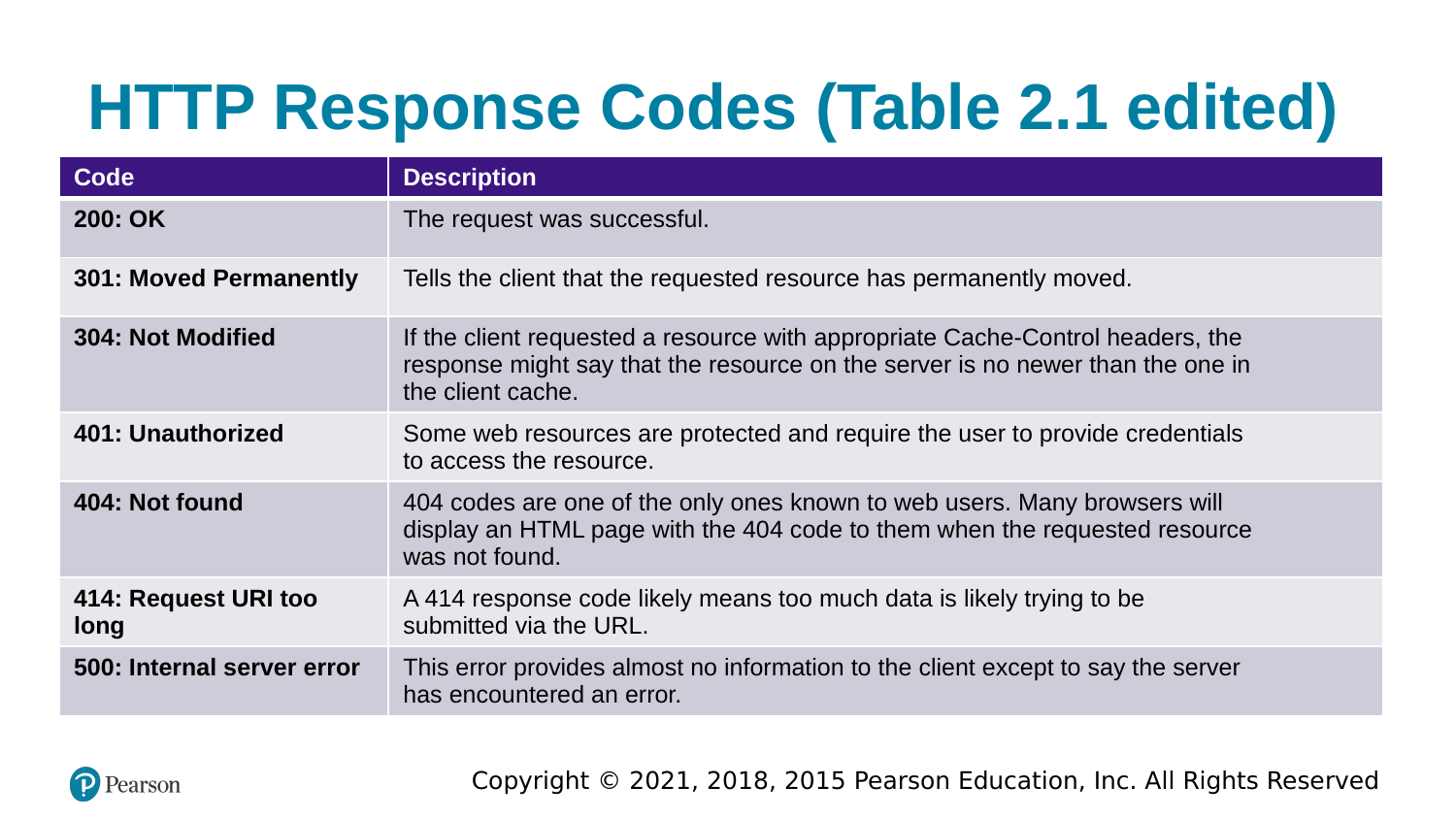

# HTTP Response Codes (Table 2.1 edited)
| Code | Description |
| --- | --- |
| 200: OK | The request was successful. |
| 301: Moved Permanently | Tells the client that the requested resource has permanently moved. |
| 304: Not Modified | If the client requested a resource with appropriate Cache-Control headers, the response might say that the resource on the server is no newer than the one in the client cache. |
| 401: Unauthorized | Some web resources are protected and require the user to provide credentials to access the resource. |
| 404: Not found | 404 codes are one of the only ones known to web users. Many browsers will display an HTML page with the 404 code to them when the requested resource was not found. |
| 414: Request URI too long | A 414 response code likely means too much data is likely trying to be submitted via the URL. |
| 500: Internal server error | This error provides almost no information to the client except to say the server has encountered an error. |